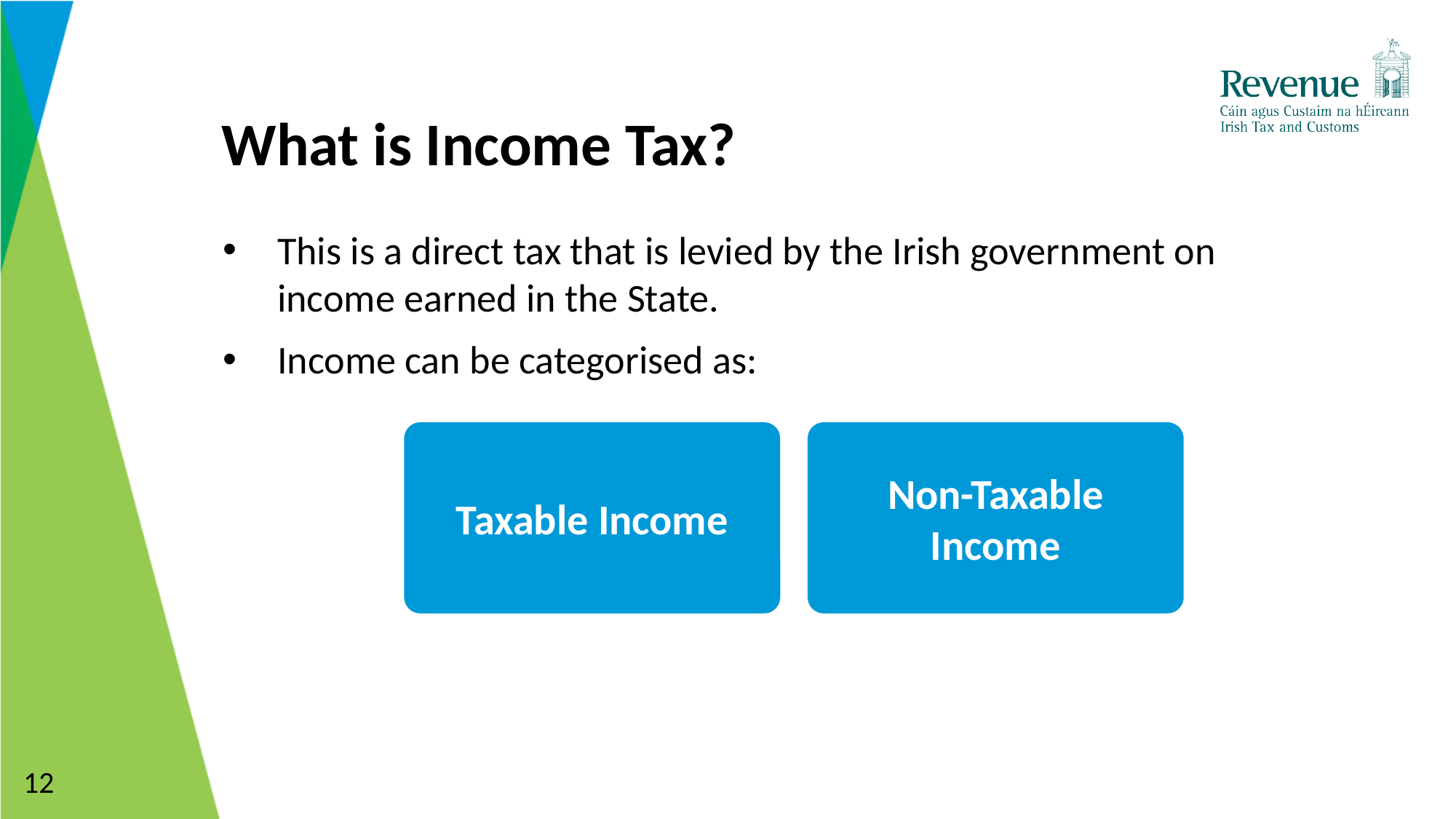

# What is Income Tax?
This is a direct tax that is levied by the Irish government on income earned in the State.
Income can be categorised as:
Taxable Income
Non-Taxable
Income
12